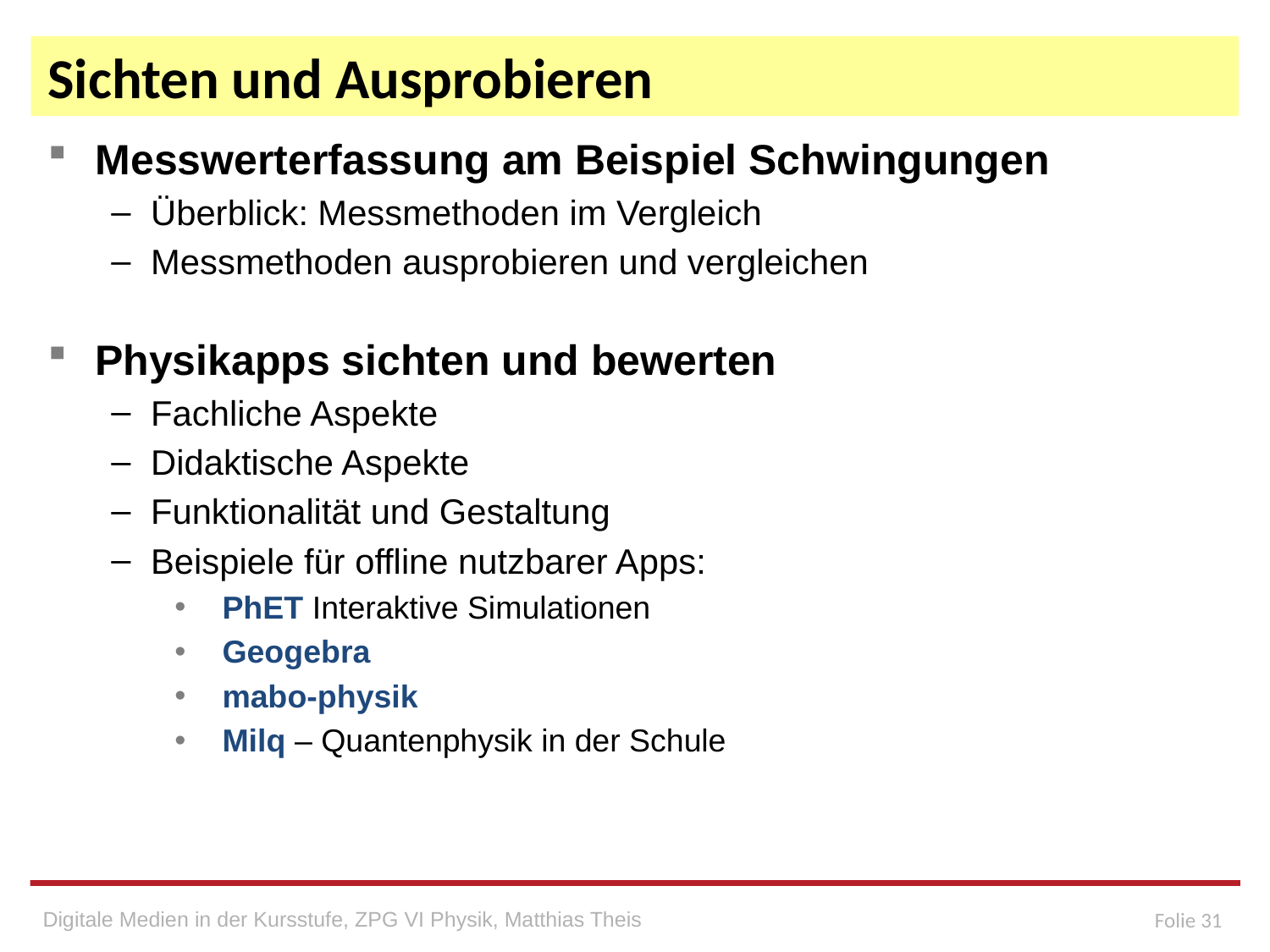

# Sichten und Ausprobieren
Messwerterfassung am Beispiel Schwingungen
Überblick: Messmethoden im Vergleich
Messmethoden ausprobieren und vergleichen
Physikapps sichten und bewerten
Fachliche Aspekte
Didaktische Aspekte
Funktionalität und Gestaltung
Beispiele für offline nutzbarer Apps:
PhET Interaktive Simulationen
Geogebra
mabo-physik
Milq – Quantenphysik in der Schule

Digitale Medien in der Kursstufe, ZPG VI Physik, Matthias Theis
Folie 31